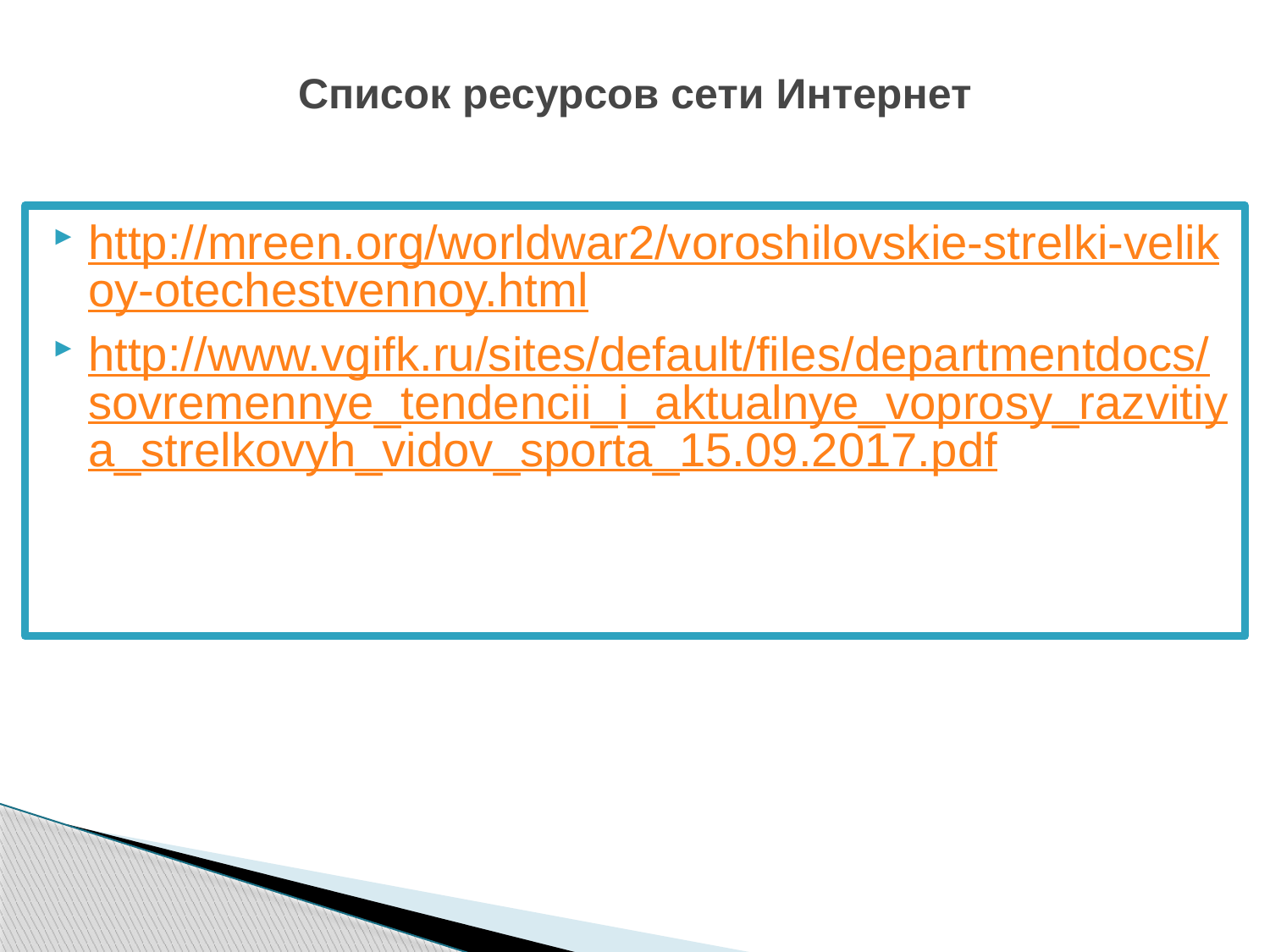

# Список ресурсов сети Интернет
http://mreen.org/worldwar2/voroshilovskie-strelki-velikoy-otechestvennoy.html
http://www.vgifk.ru/sites/default/files/departmentdocs/sovremennye_tendencii_i_aktualnye_voprosy_razvitiya_strelkovyh_vidov_sporta_15.09.2017.pdf